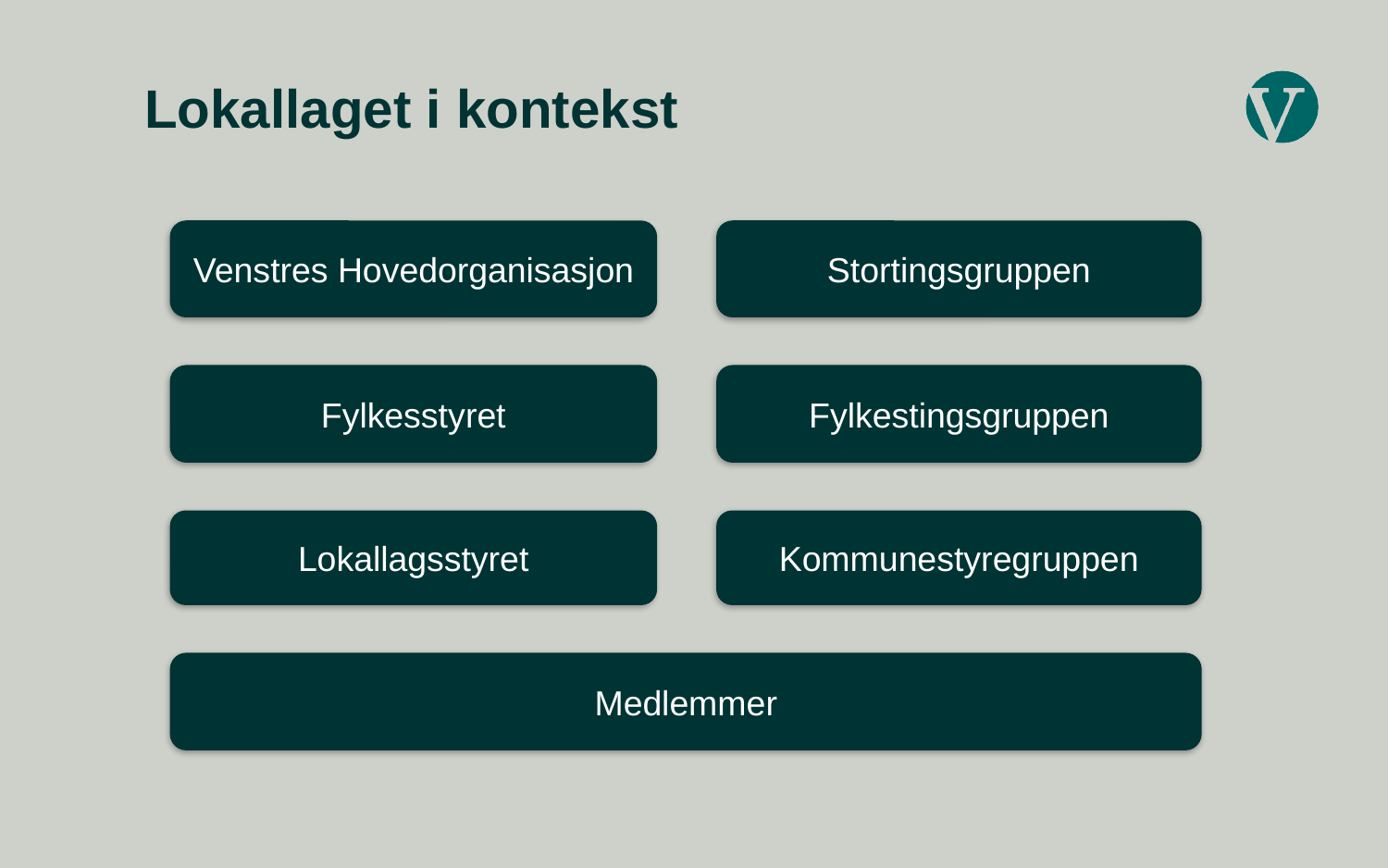

# Lokallaget i kontekst
Venstres Hovedorganisasjon
Stortingsgruppen
Fylkesstyret
Fylkestingsgruppen
Lokallagsstyret
Kommunestyregruppen
Medlemmer